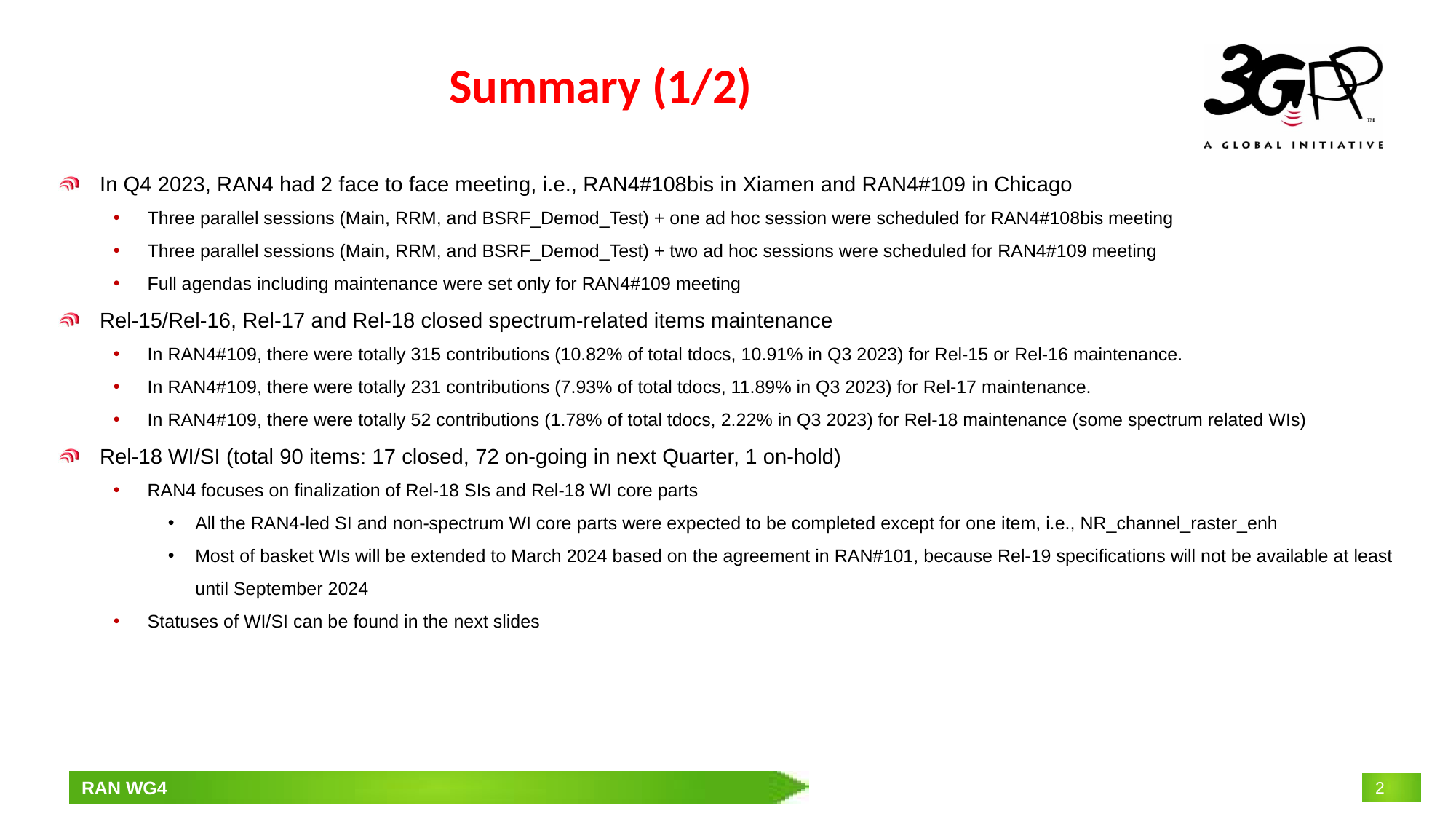

# Summary (1/2)
In Q4 2023, RAN4 had 2 face to face meeting, i.e., RAN4#108bis in Xiamen and RAN4#109 in Chicago
Three parallel sessions (Main, RRM, and BSRF_Demod_Test) + one ad hoc session were scheduled for RAN4#108bis meeting
Three parallel sessions (Main, RRM, and BSRF_Demod_Test) + two ad hoc sessions were scheduled for RAN4#109 meeting
Full agendas including maintenance were set only for RAN4#109 meeting
Rel-15/Rel-16, Rel-17 and Rel-18 closed spectrum-related items maintenance
In RAN4#109, there were totally 315 contributions (10.82% of total tdocs, 10.91% in Q3 2023) for Rel-15 or Rel-16 maintenance.
In RAN4#109, there were totally 231 contributions (7.93% of total tdocs, 11.89% in Q3 2023) for Rel-17 maintenance.
In RAN4#109, there were totally 52 contributions (1.78% of total tdocs, 2.22% in Q3 2023) for Rel-18 maintenance (some spectrum related WIs)
Rel-18 WI/SI (total 90 items: 17 closed, 72 on-going in next Quarter, 1 on-hold)
RAN4 focuses on finalization of Rel-18 SIs and Rel-18 WI core parts
All the RAN4-led SI and non-spectrum WI core parts were expected to be completed except for one item, i.e., NR_channel_raster_enh
Most of basket WIs will be extended to March 2024 based on the agreement in RAN#101, because Rel-19 specifications will not be available at least until September 2024
Statuses of WI/SI can be found in the next slides